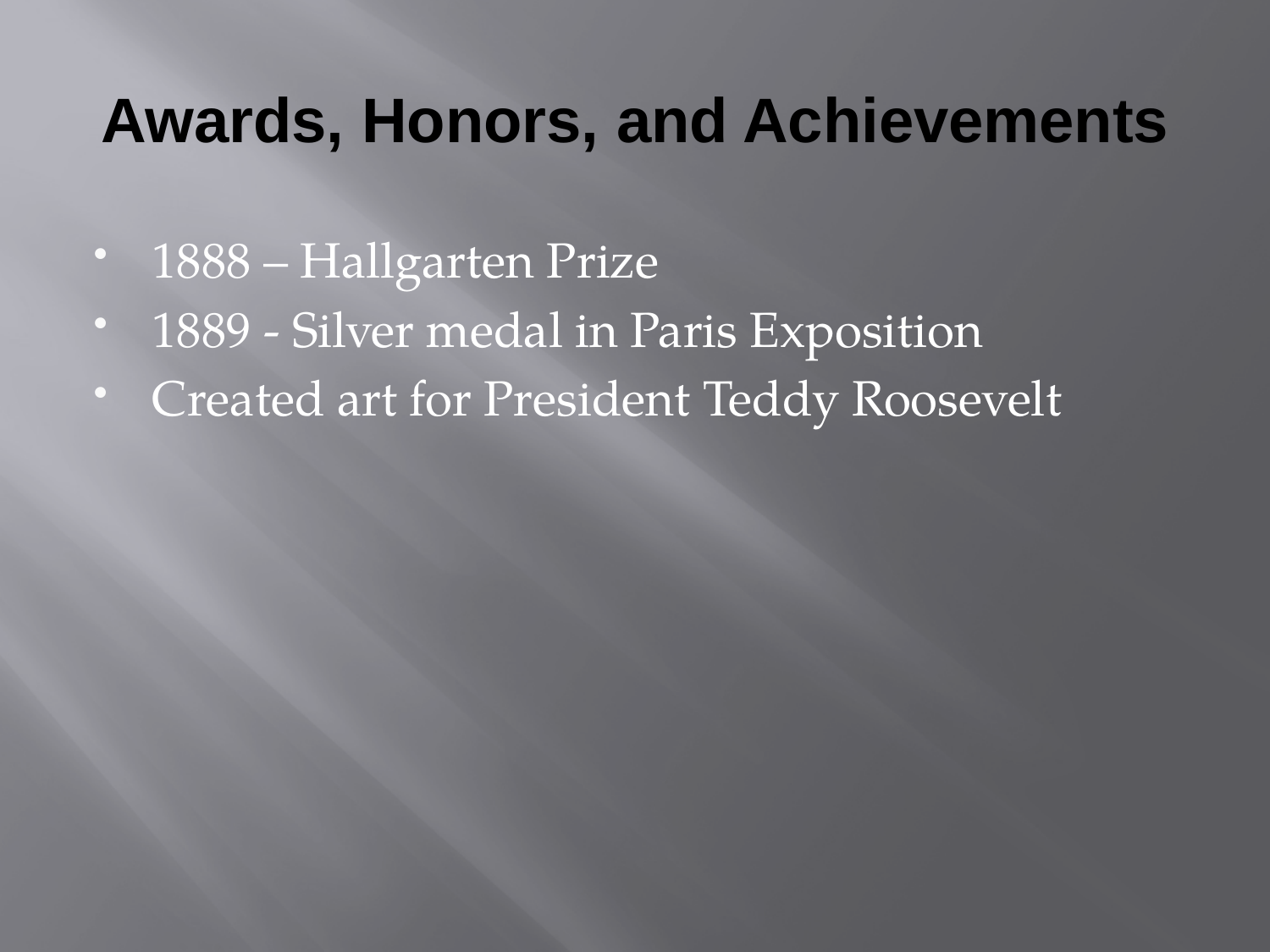

# Awards, Honors, and Achievements
1888 – Hallgarten Prize
1889 - Silver medal in Paris Exposition
Created art for President Teddy Roosevelt